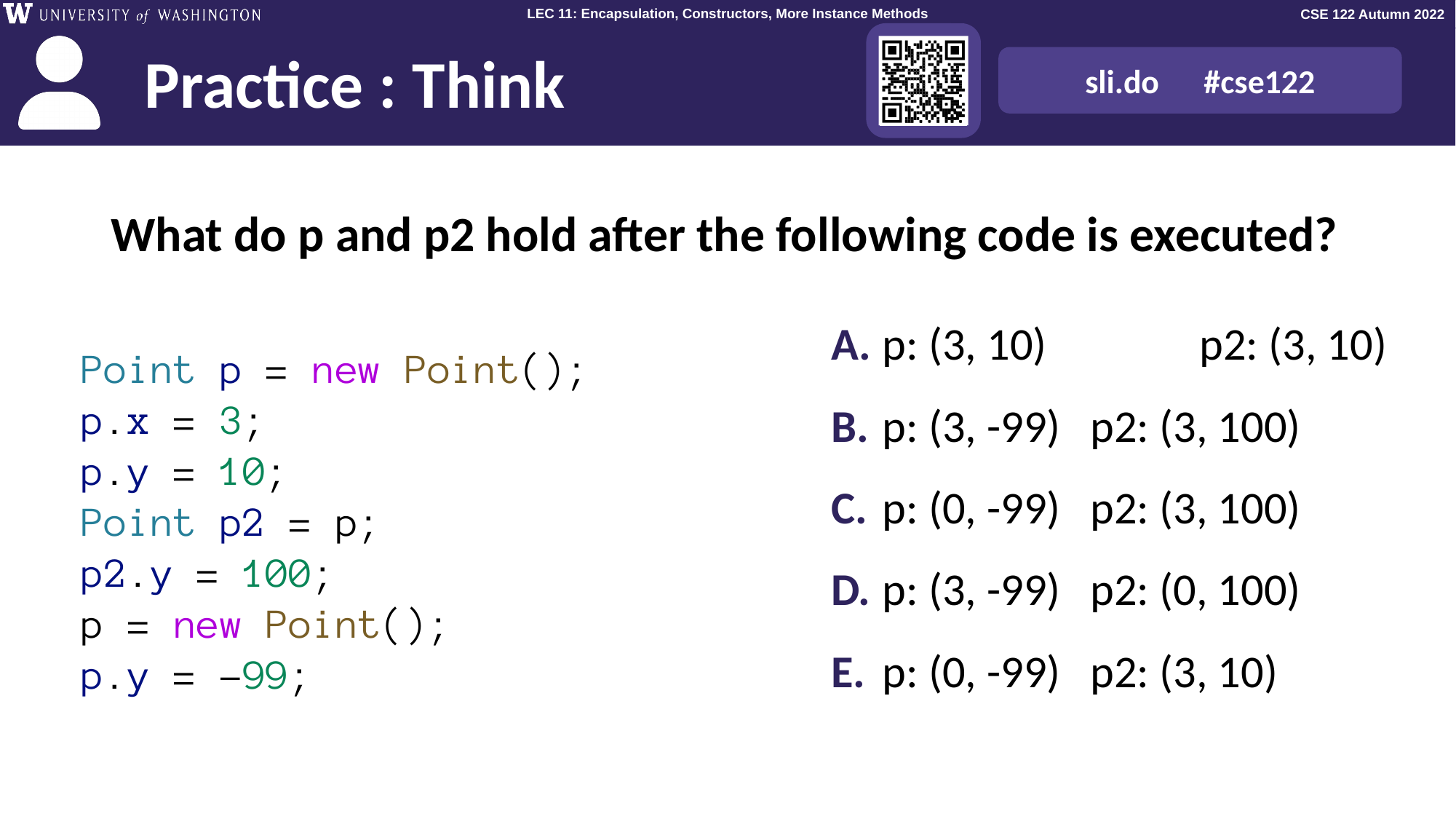

# What do p and p2 hold after the following code is executed?
 p: (3, 10)		p2: (3, 10)
 p: (3, -99)	p2: (3, 100)
 p: (0, -99)	p2: (3, 100)
 p: (3, -99)	p2: (0, 100)
 p: (0, -99)	p2: (3, 10)
Point p = new Point();
p.x = 3;
p.y = 10;
Point p2 = p;
p2.y = 100;
p = new Point();
p.y = -99;